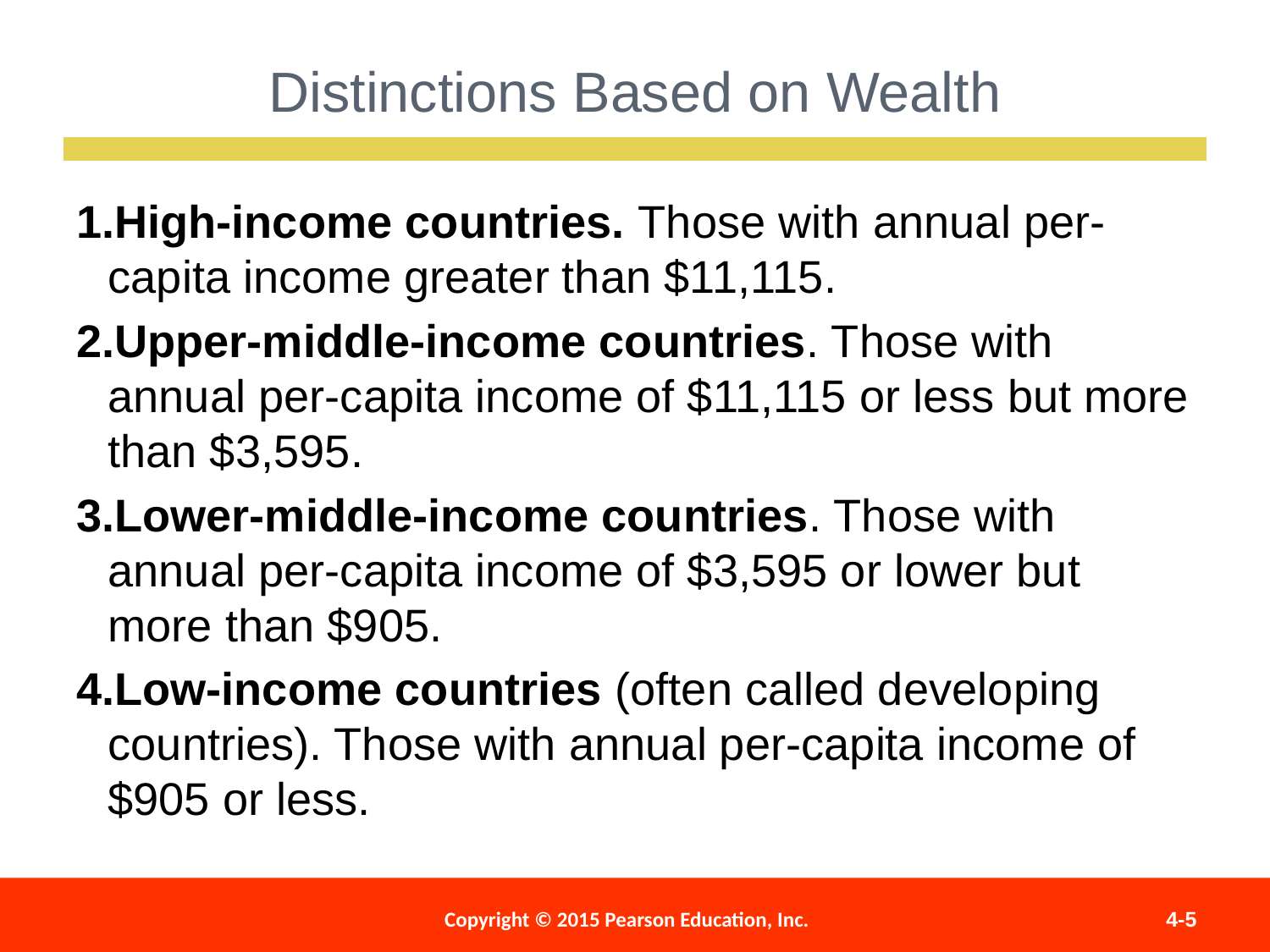

Distinctions Based on Wealth
High-income countries. Those with annual per-capita income greater than $11,115.
Upper-middle-income countries. Those with annual per-capita income of $11,115 or less but more than $3,595.
Lower-middle-income countries. Those with annual per-capita income of $3,595 or lower but more than $905.
Low-income countries (often called developing countries). Those with annual per-capita income of $905 or less.